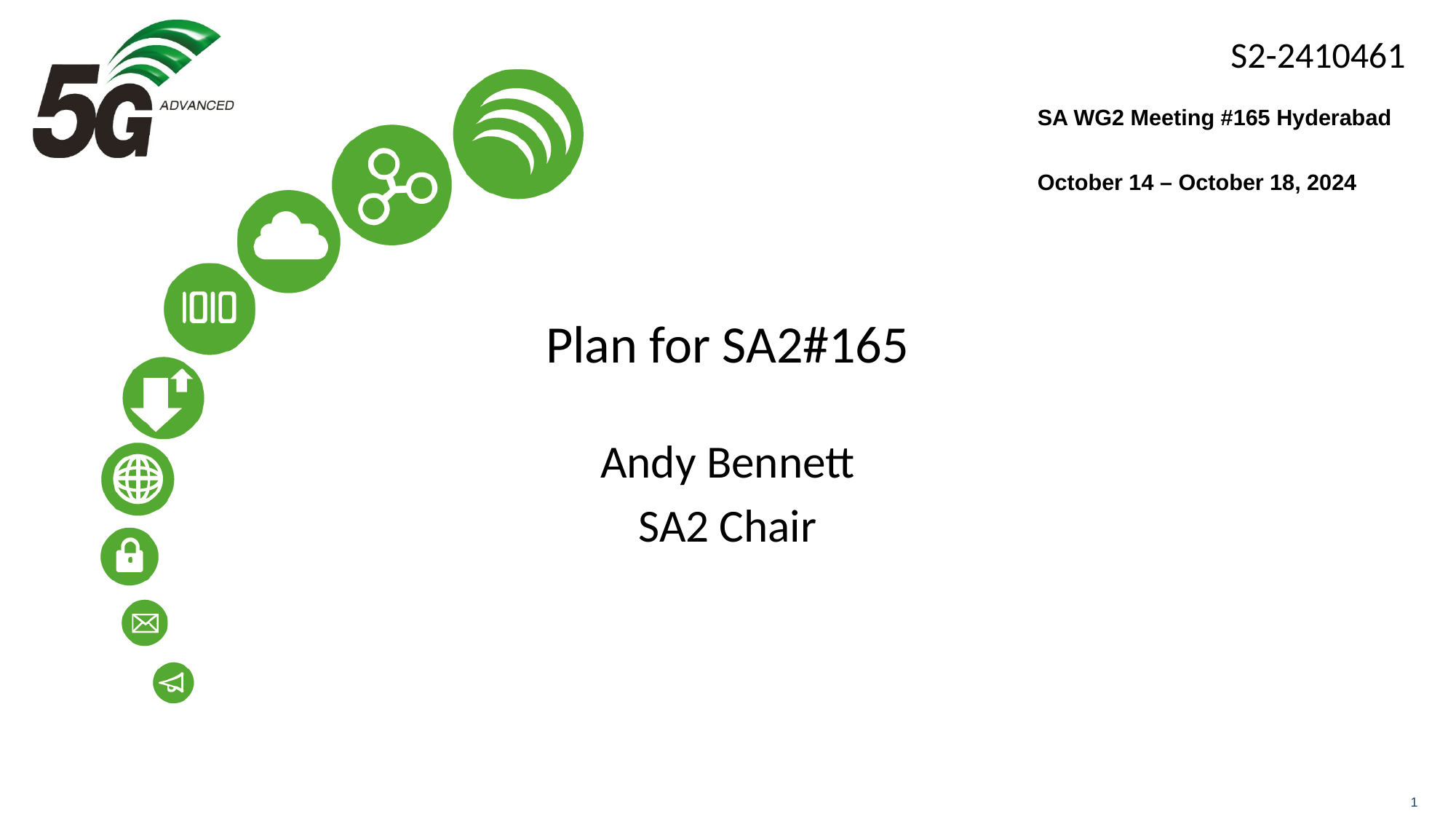

SA WG2 Meeting #165 Hyderabad
October 14 – October 18, 2024
# Plan for SA2#165
Andy Bennett
SA2 Chair